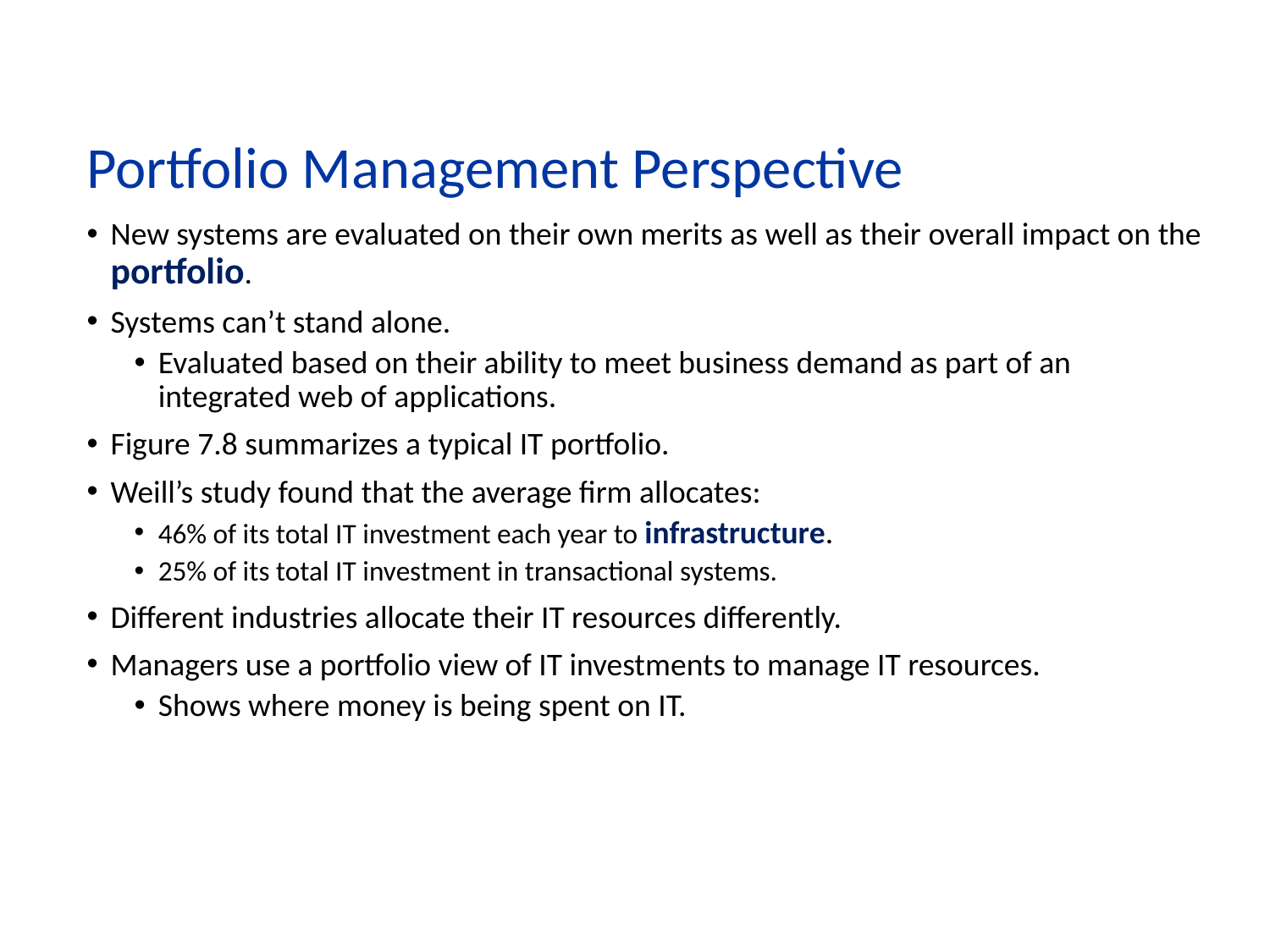

# Portfolio Management Perspective
New systems are evaluated on their own merits as well as their overall impact on the portfolio.
Systems can’t stand alone.
Evaluated based on their ability to meet business demand as part of an integrated web of applications.
Figure 7.8 summarizes a typical IT portfolio.
Weill’s study found that the average firm allocates:
46% of its total IT investment each year to infrastructure.
25% of its total IT investment in transactional systems.
Different industries allocate their IT resources differently.
Managers use a portfolio view of IT investments to manage IT resources.
Shows where money is being spent on IT.